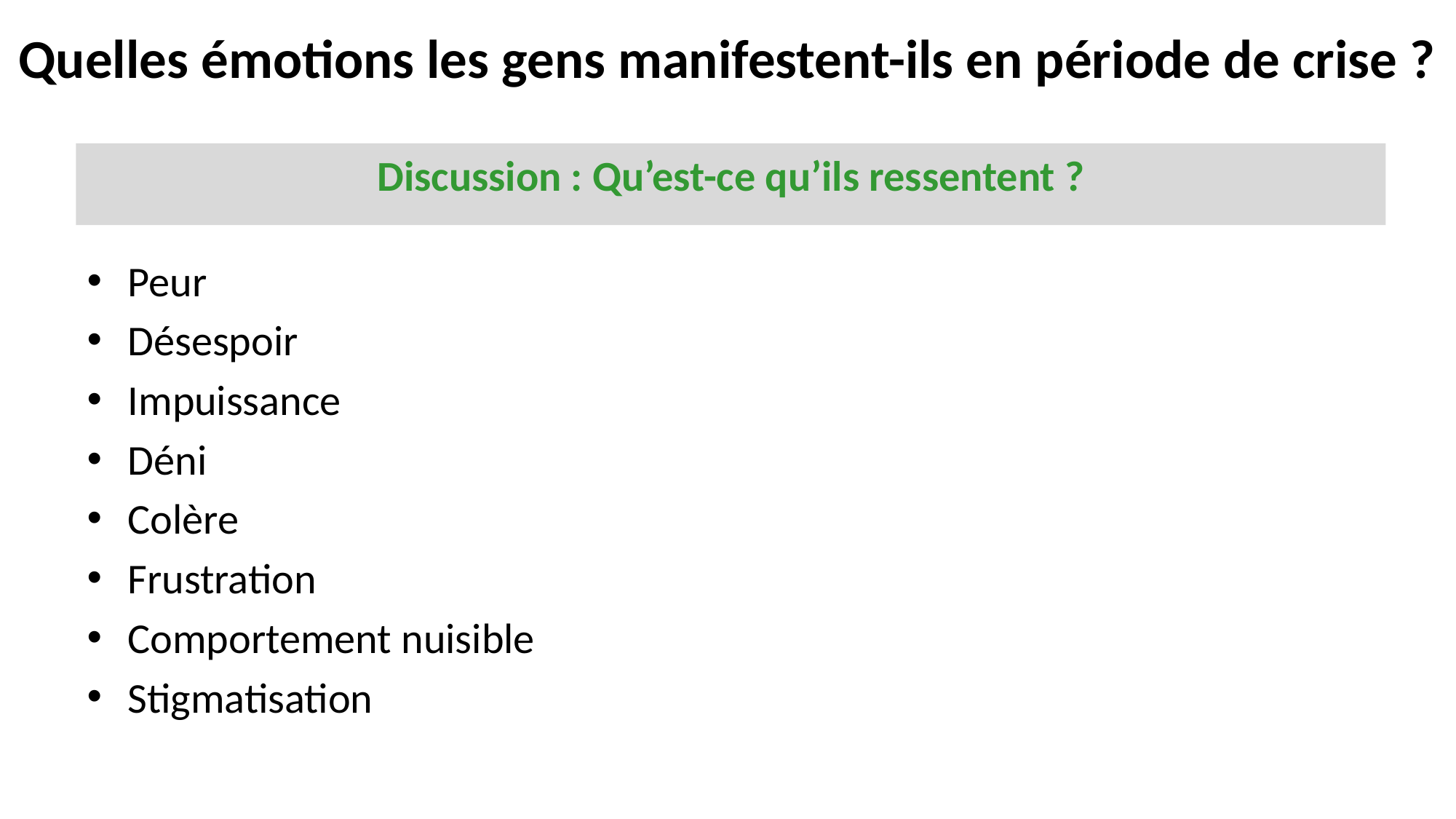

# Quelles émotions les gens manifestent-ils en période de crise ?
Discussion : Qu’est-ce qu’ils ressentent ?
Peur
Désespoir
Impuissance
Déni
Colère
Frustration
Comportement nuisible
Stigmatisation